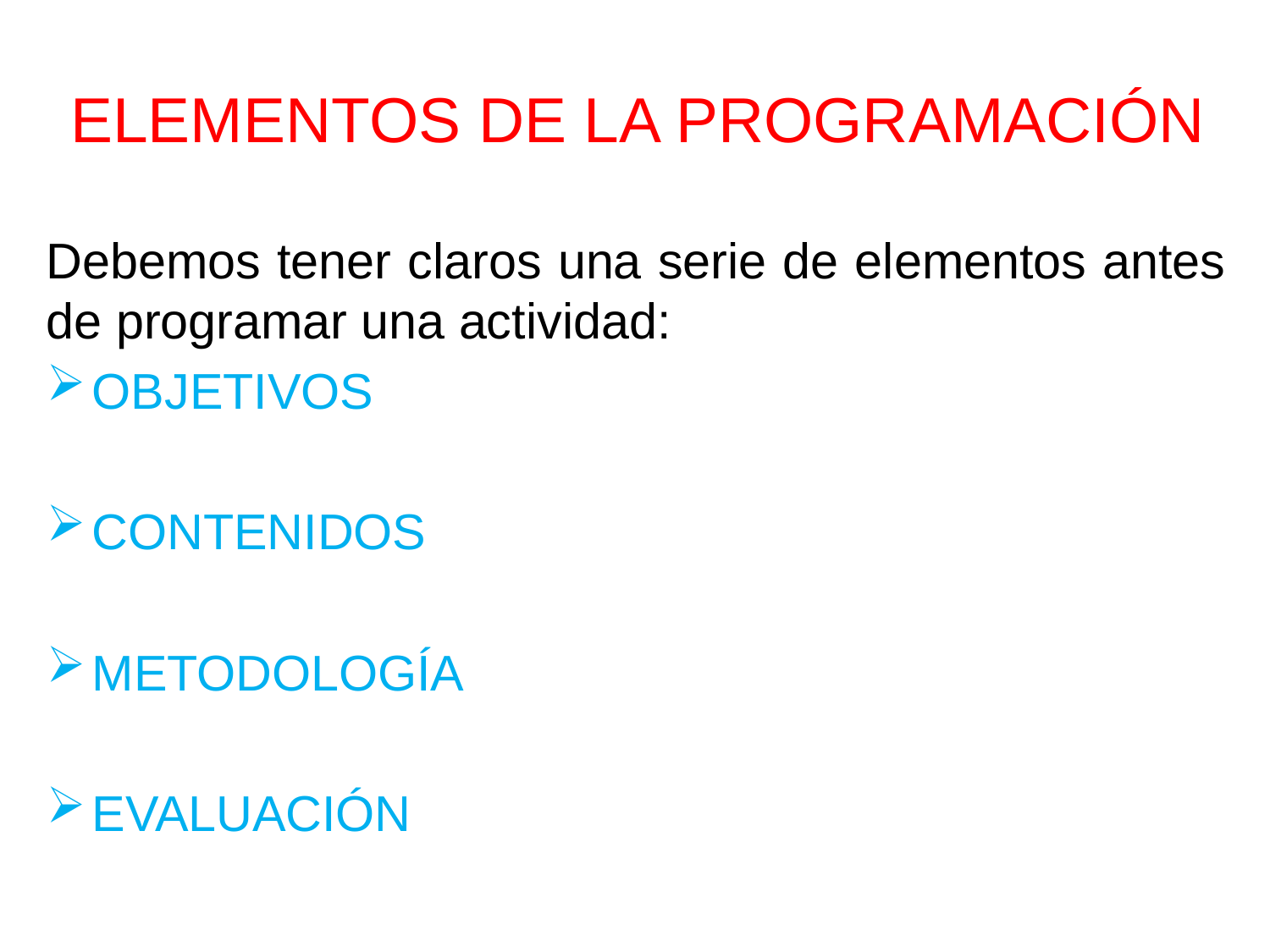

# ELEMENTOS DE LA PROGRAMACIÓN
Debemos tener claros una serie de elementos antes de programar una actividad:
OBJETIVOS

CONTENIDOS

METODOLOGÍA

EVALUACIÓN